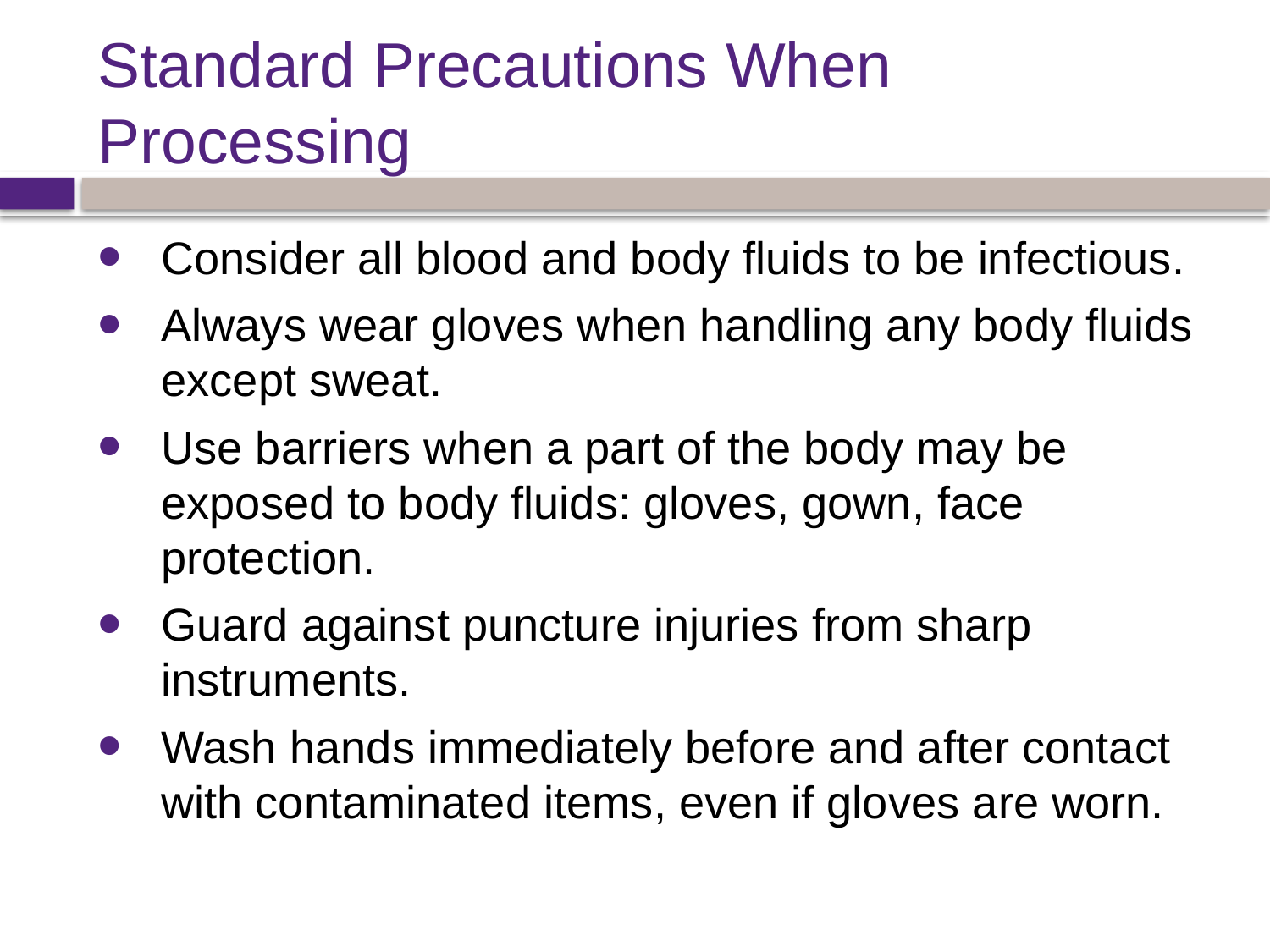

# Standard Precautions When Processing
Consider all blood and body fluids to be infectious.
Always wear gloves when handling any body fluids except sweat.
Use barriers when a part of the body may be exposed to body fluids: gloves, gown, face protection.
Guard against puncture injuries from sharp instruments.
Wash hands immediately before and after contact with contaminated items, even if gloves are worn.